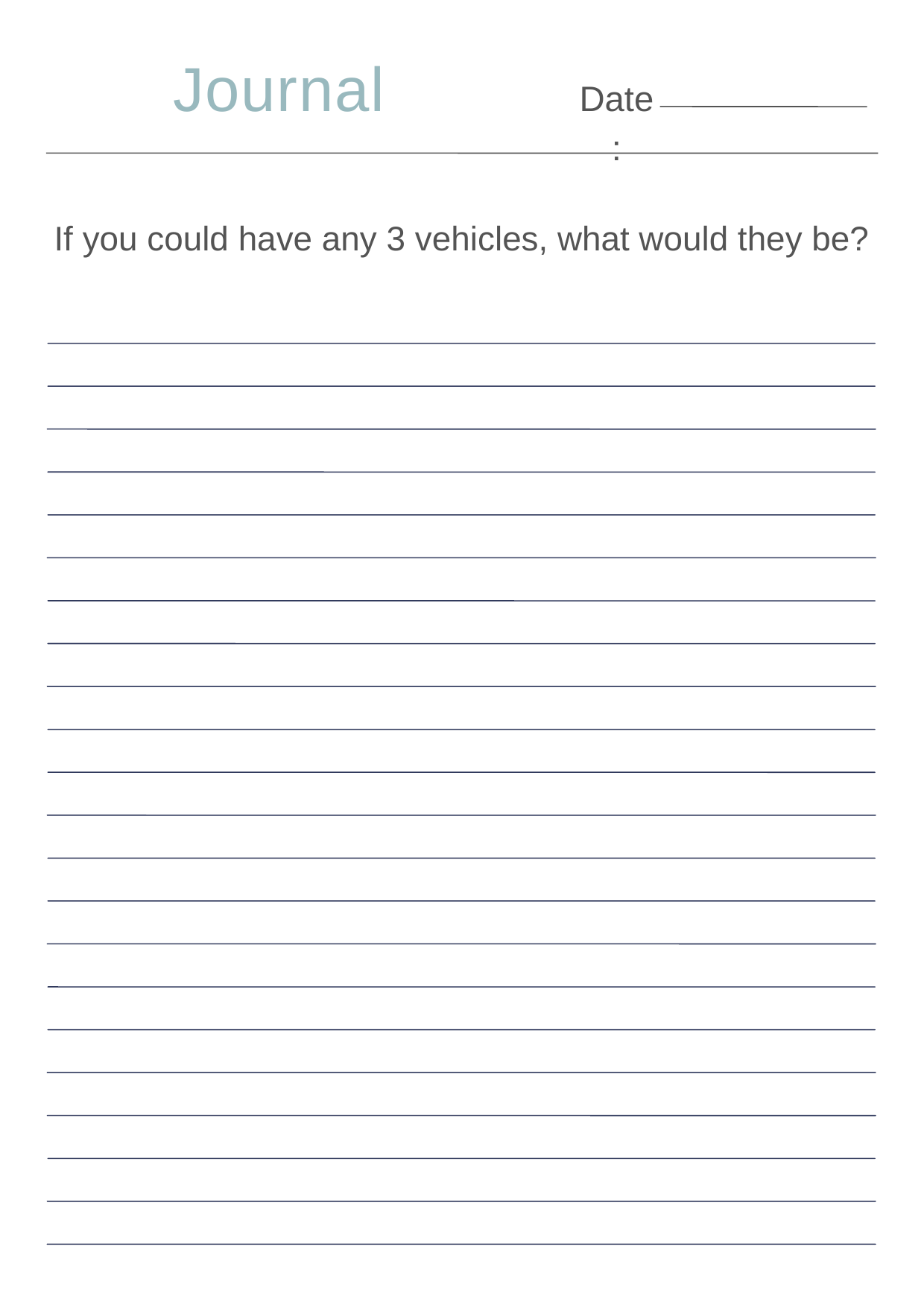

Journal
Date:

If you could have any 3 vehicles, what would they be?